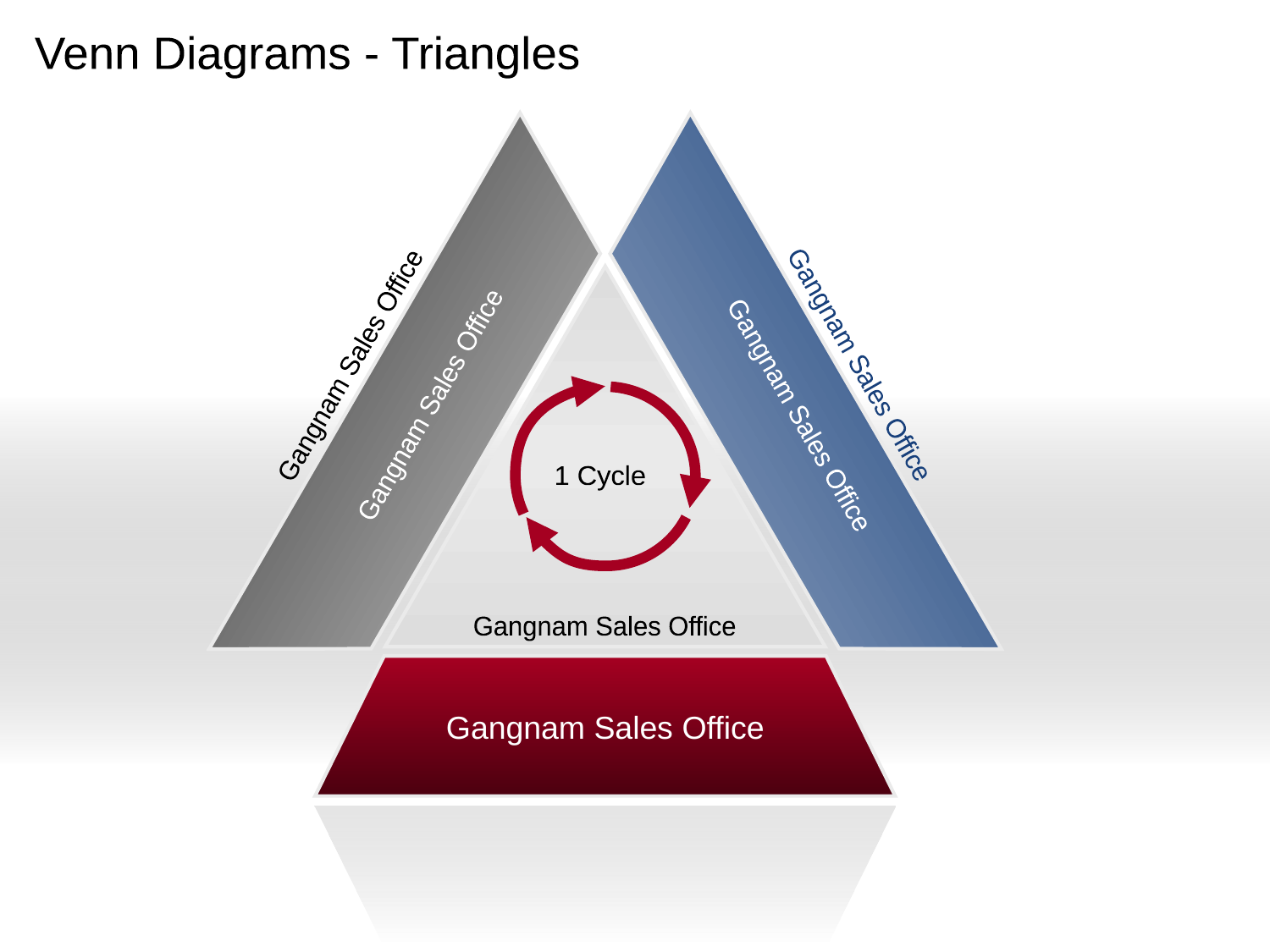

Venn Diagrams - Triangles

Gangnam Sales Office
Gangnam Sales Office

Gangnam Sales Office
Gangnam Sales Office
1 Cycle
Gangnam Sales Office
Gangnam Sales Office